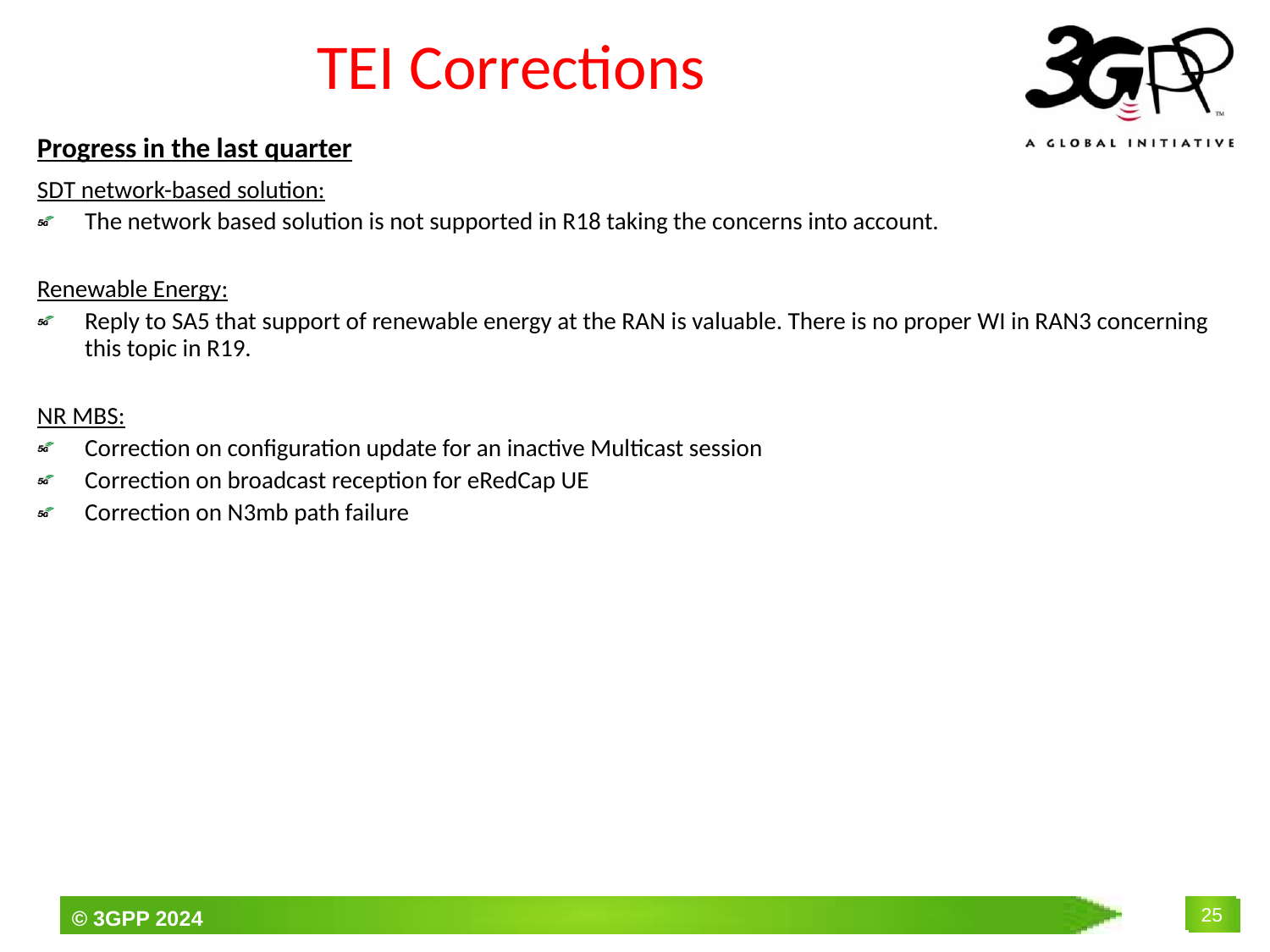

# TEI Corrections
Progress in the last quarter
SDT network-based solution:
The network based solution is not supported in R18 taking the concerns into account.

Renewable Energy:
Reply to SA5 that support of renewable energy at the RAN is valuable. There is no proper WI in RAN3 concerning this topic in R19.

NR MBS:
Correction on configuration update for an inactive Multicast session
Correction on broadcast reception for eRedCap UE
Correction on N3mb path failure

25